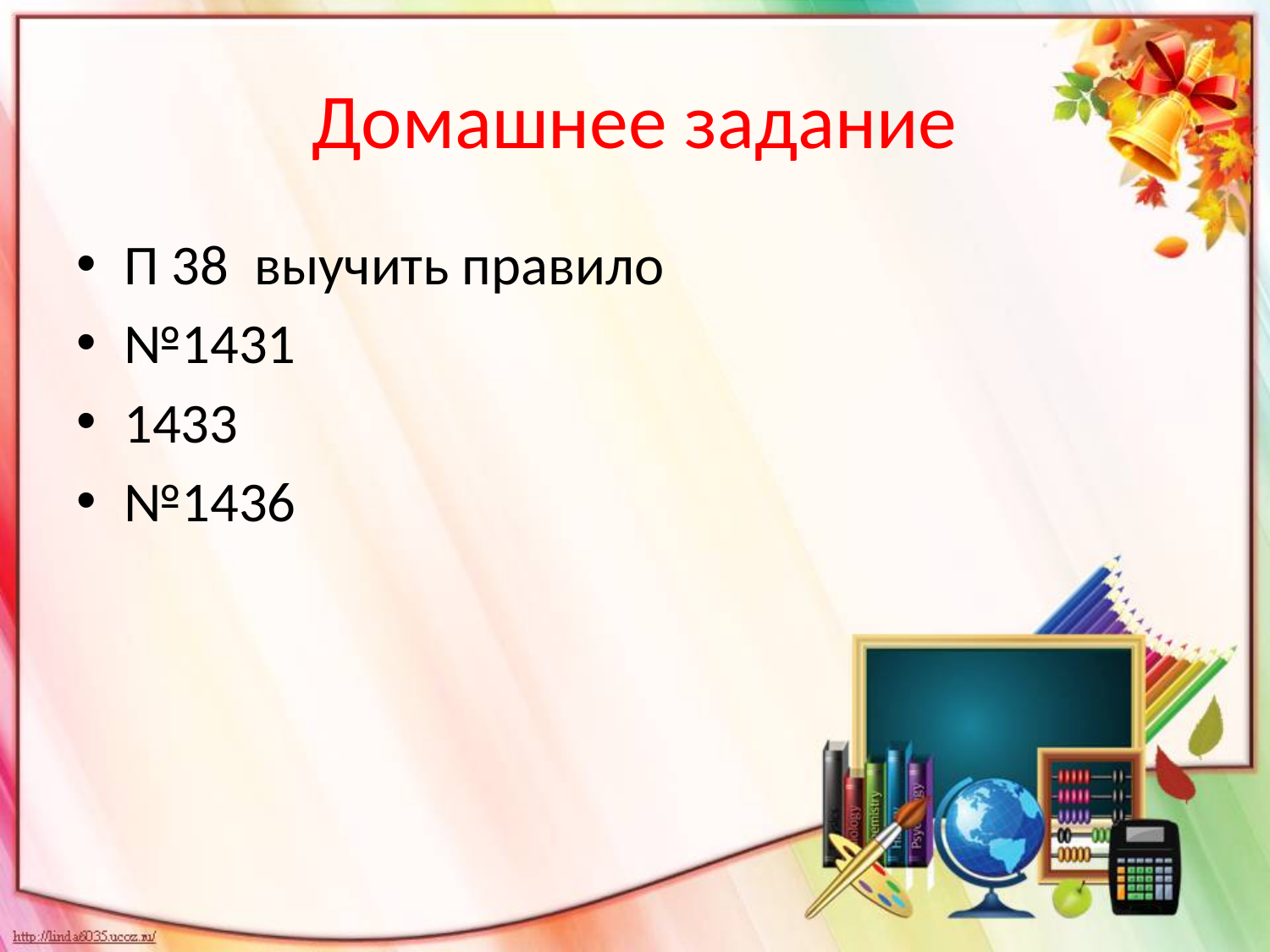

# Домашнее задание
П 38  выучить правило
№1431
1433
№1436